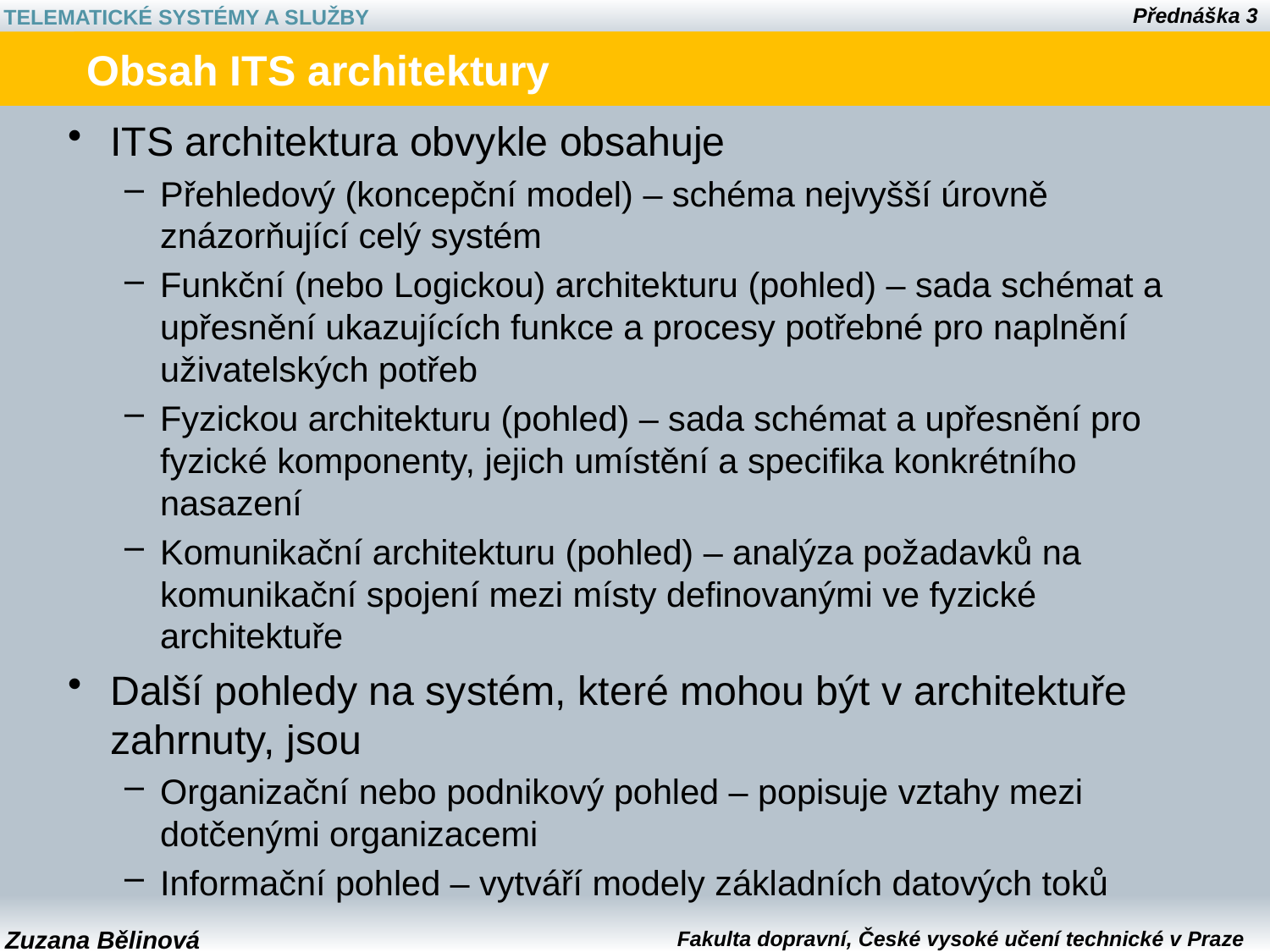

# Obsah ITS architektury
ITS architektura obvykle obsahuje
Přehledový (koncepční model) – schéma nejvyšší úrovně znázorňující celý systém
Funkční (nebo Logickou) architekturu (pohled) – sada schémat a upřesnění ukazujících funkce a procesy potřebné pro naplnění uživatelských potřeb
Fyzickou architekturu (pohled) – sada schémat a upřesnění pro fyzické komponenty, jejich umístění a specifika konkrétního nasazení
Komunikační architekturu (pohled) – analýza požadavků na komunikační spojení mezi místy definovanými ve fyzické architektuře
Další pohledy na systém, které mohou být v architektuře zahrnuty, jsou
Organizační nebo podnikový pohled – popisuje vztahy mezi dotčenými organizacemi
Informační pohled – vytváří modely základních datových toků